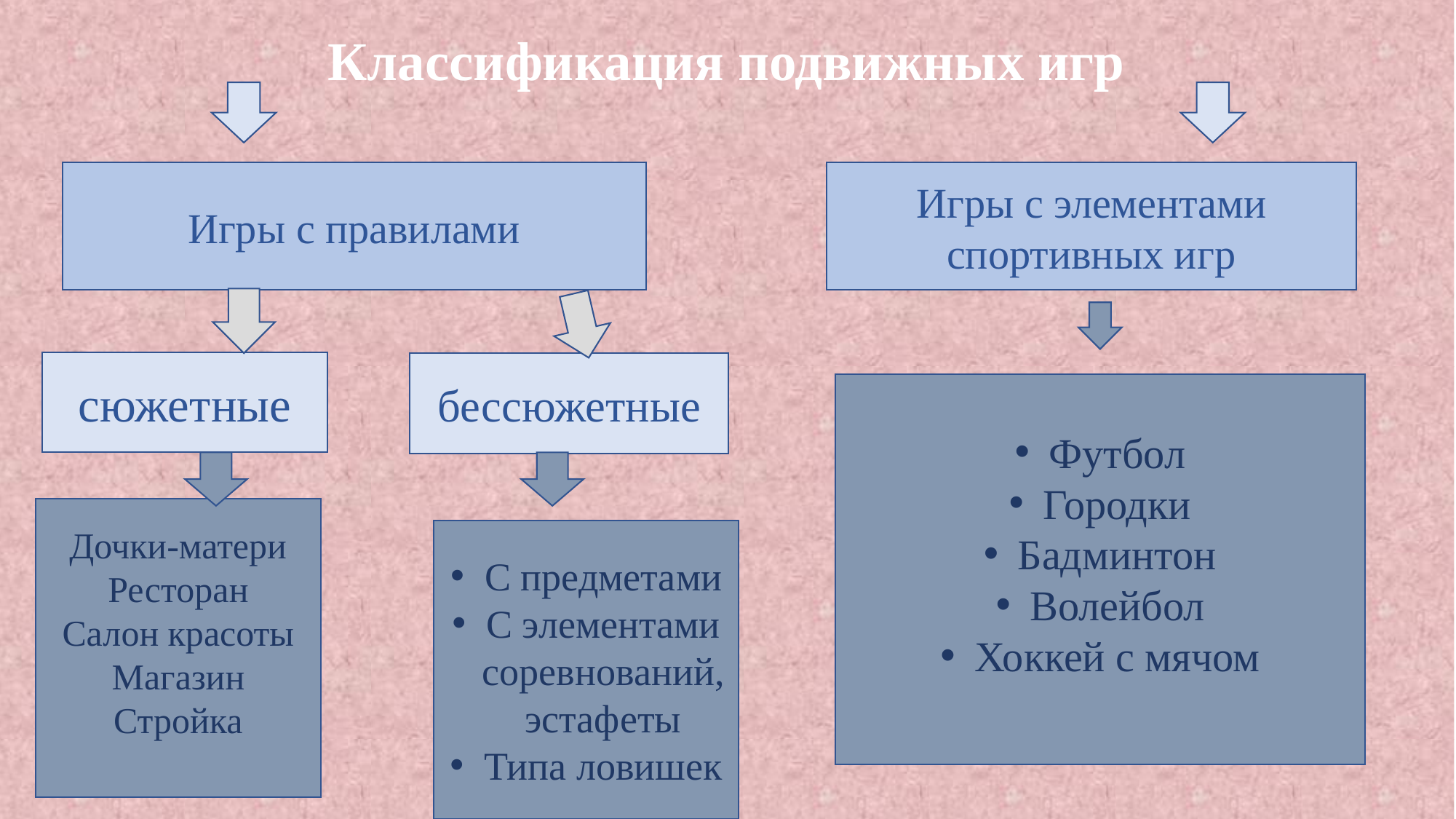

# Классификация подвижных игр

Игры с правилами
Игры с элементами спортивных игр

сюжетные
бессюжетные
Футбол
Городки
Бадминтон
Волейбол
Хоккей с мячом

Дочки-матери
Ресторан
Салон красоты
Магазин
Стройка

С предметами
С элементами соревнований, эстафеты
Типа ловишек